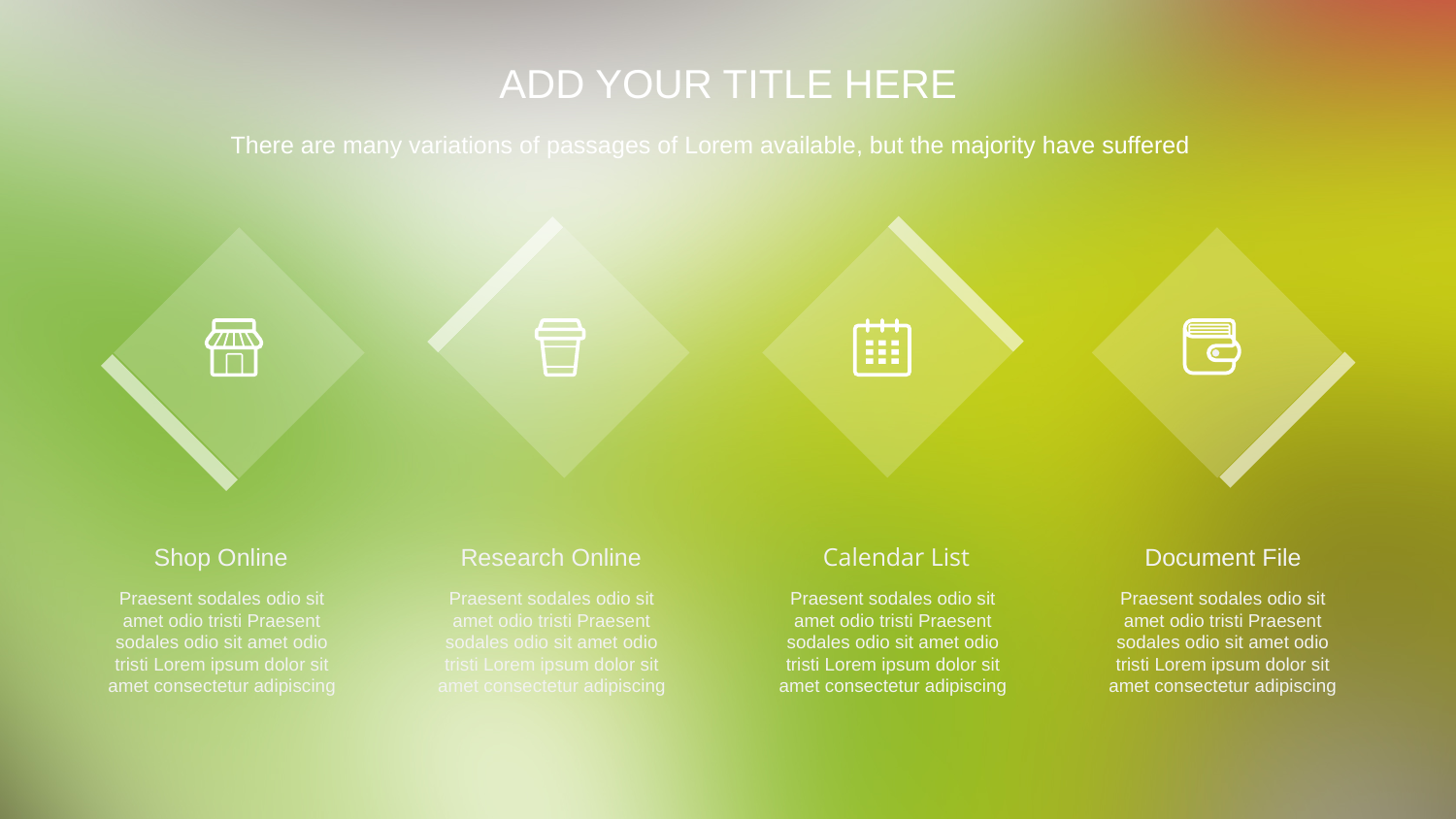

ADD YOUR TITLE HERE
There are many variations of passages of Lorem available, but the majority have suffered

Calendar List
Praesent sodales odio sit amet odio tristi Praesent sodales odio sit amet odio tristi Lorem ipsum dolor sit amet consectetur adipiscing

Shop Online
Praesent sodales odio sit amet odio tristi Praesent sodales odio sit amet odio tristi Lorem ipsum dolor sit amet consectetur adipiscing

Research Online
Praesent sodales odio sit amet odio tristi Praesent sodales odio sit amet odio tristi Lorem ipsum dolor sit amet consectetur adipiscing

Document File
Praesent sodales odio sit amet odio tristi Praesent sodales odio sit amet odio tristi Lorem ipsum dolor sit amet consectetur adipiscing